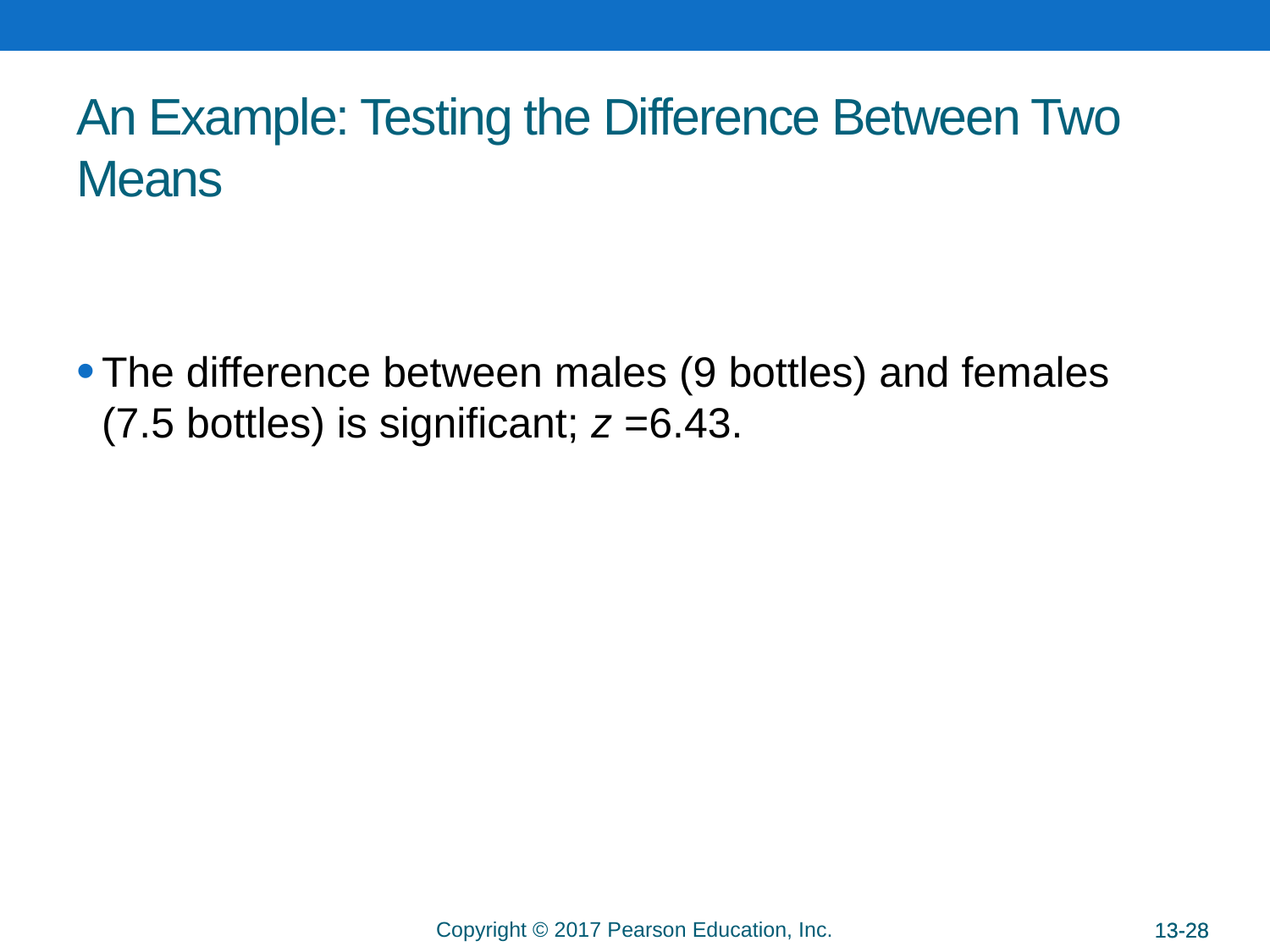

# An Example: Testing the Difference Between Two Means
The difference between males (9 bottles) and females (7.5 bottles) is significant; z =6.43.